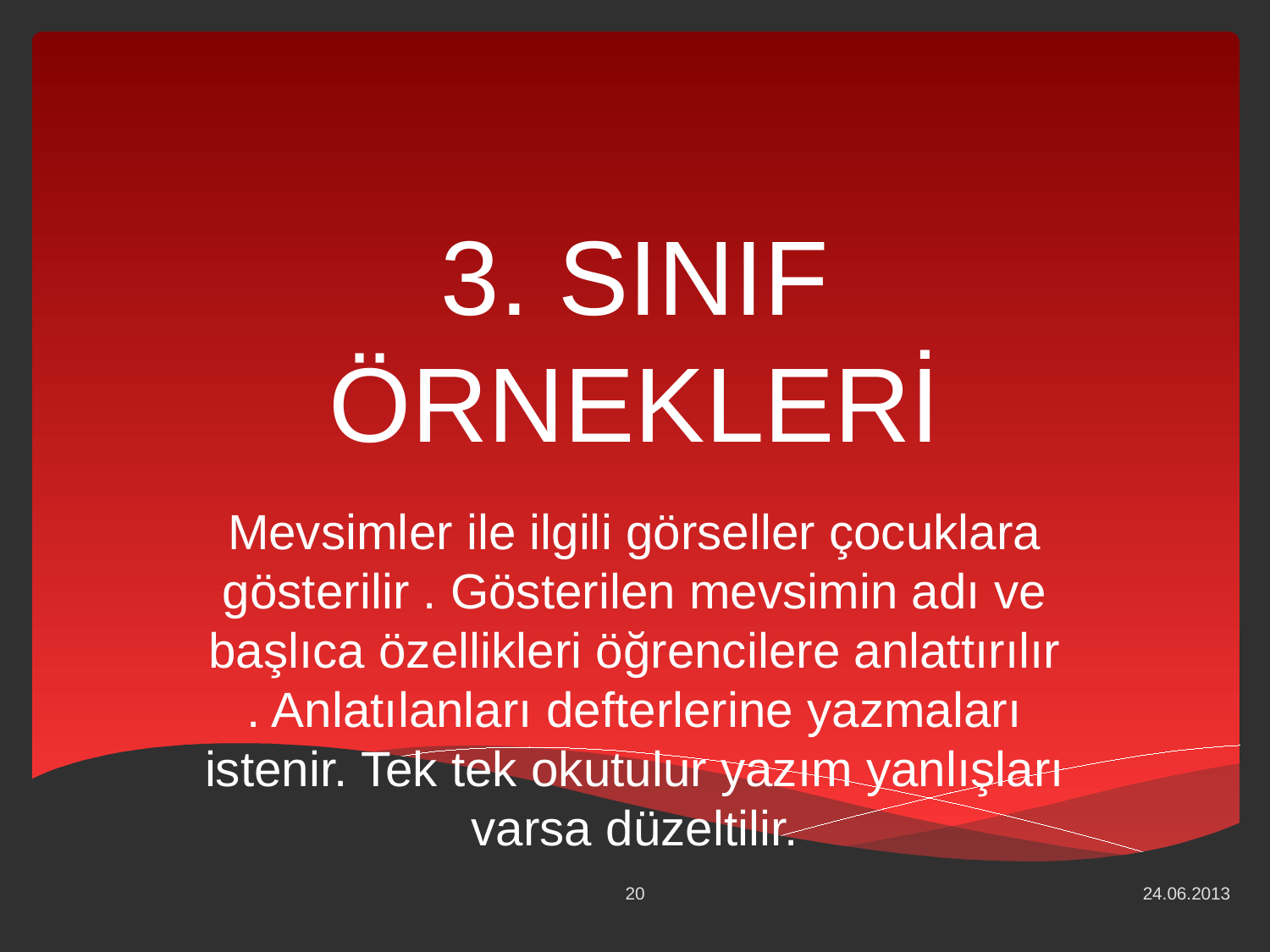

# 3. SINIF ÖRNEKLERİ
Mevsimler ile ilgili görseller çocuklara gösterilir . Gösterilen mevsimin adı ve başlıca özellikleri öğrencilere anlattırılır . Anlatılanları defterlerine yazmaları istenir. Tek tek okutulur yazım yanlışları varsa düzeltilir.
20
24.06.2013